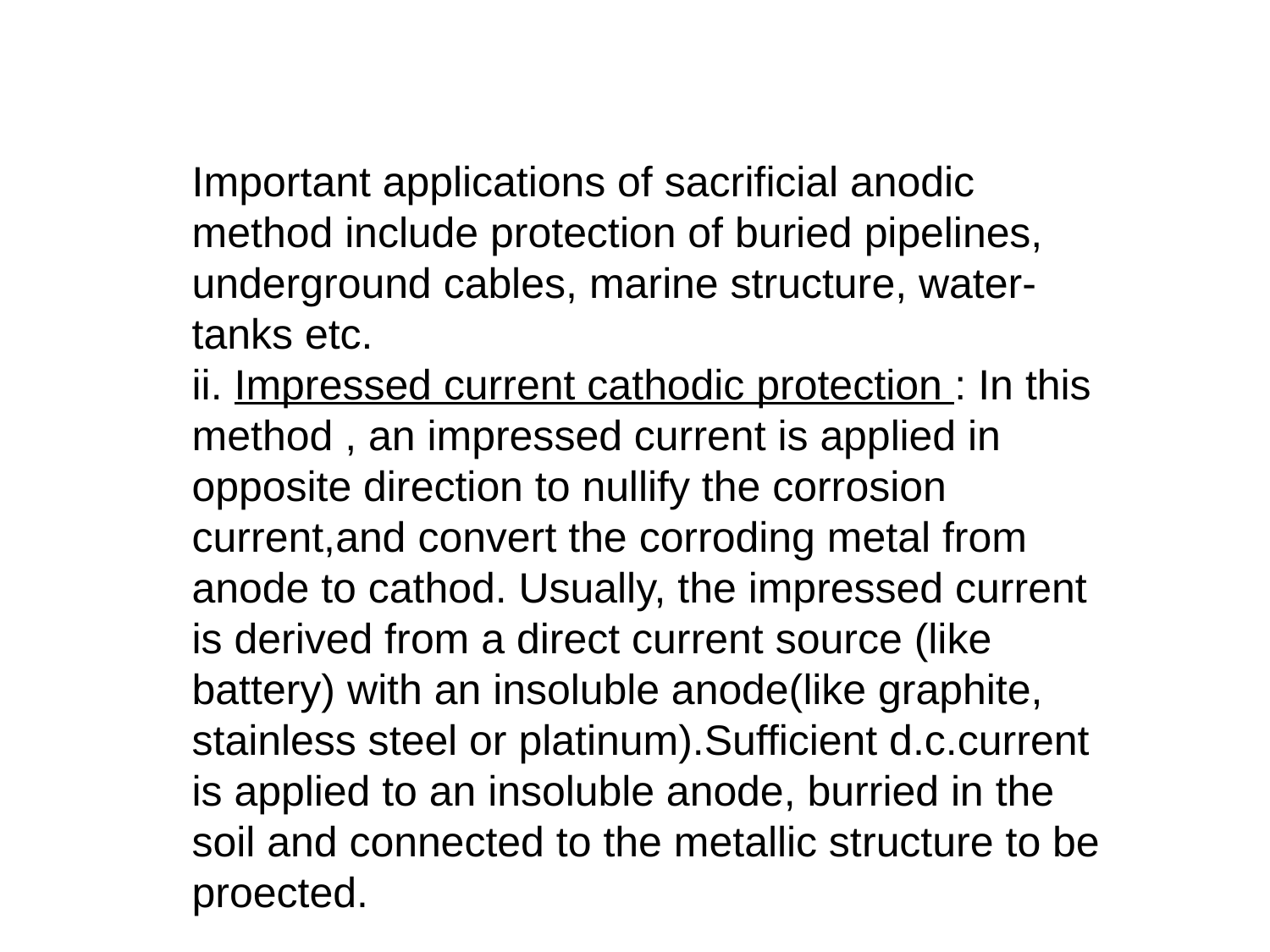

Important applications of sacrificial anodic method include protection of buried pipelines, underground cables, marine structure, water-tanks etc.
ii. Impressed current cathodic protection : In this method , an impressed current is applied in opposite direction to nullify the corrosion current,and convert the corroding metal from anode to cathod. Usually, the impressed current is derived from a direct current source (like battery) with an insoluble anode(like graphite, stainless steel or platinum).Sufficient d.c.current is applied to an insoluble anode, burried in the soil and connected to the metallic structure to be proected.